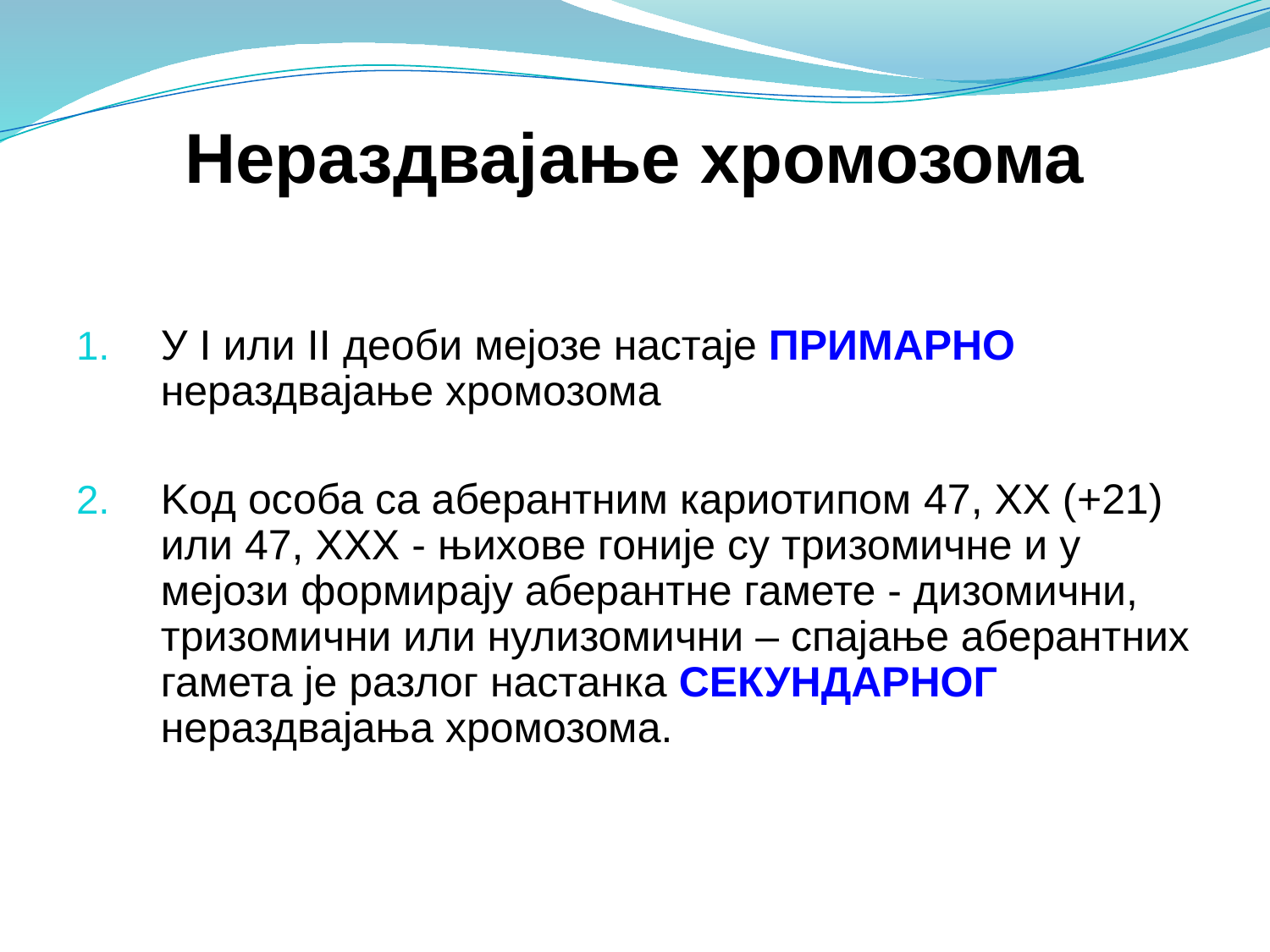

Нераздвајање хромозома
У I или II деоби мејозе настаје ПРИМАРНО нераздвајање хромозома

Kод особа са аберантним кариотипом 47, XX (+21) или 47, XXX - њихове гоније су тризомичне и у мејози формирају аберантне гамете - дизомични, тризомични или нулизомични – спајање аберантних гамета је разлог настанка СЕКУНДАРНОГ нераздвајања хромозома.